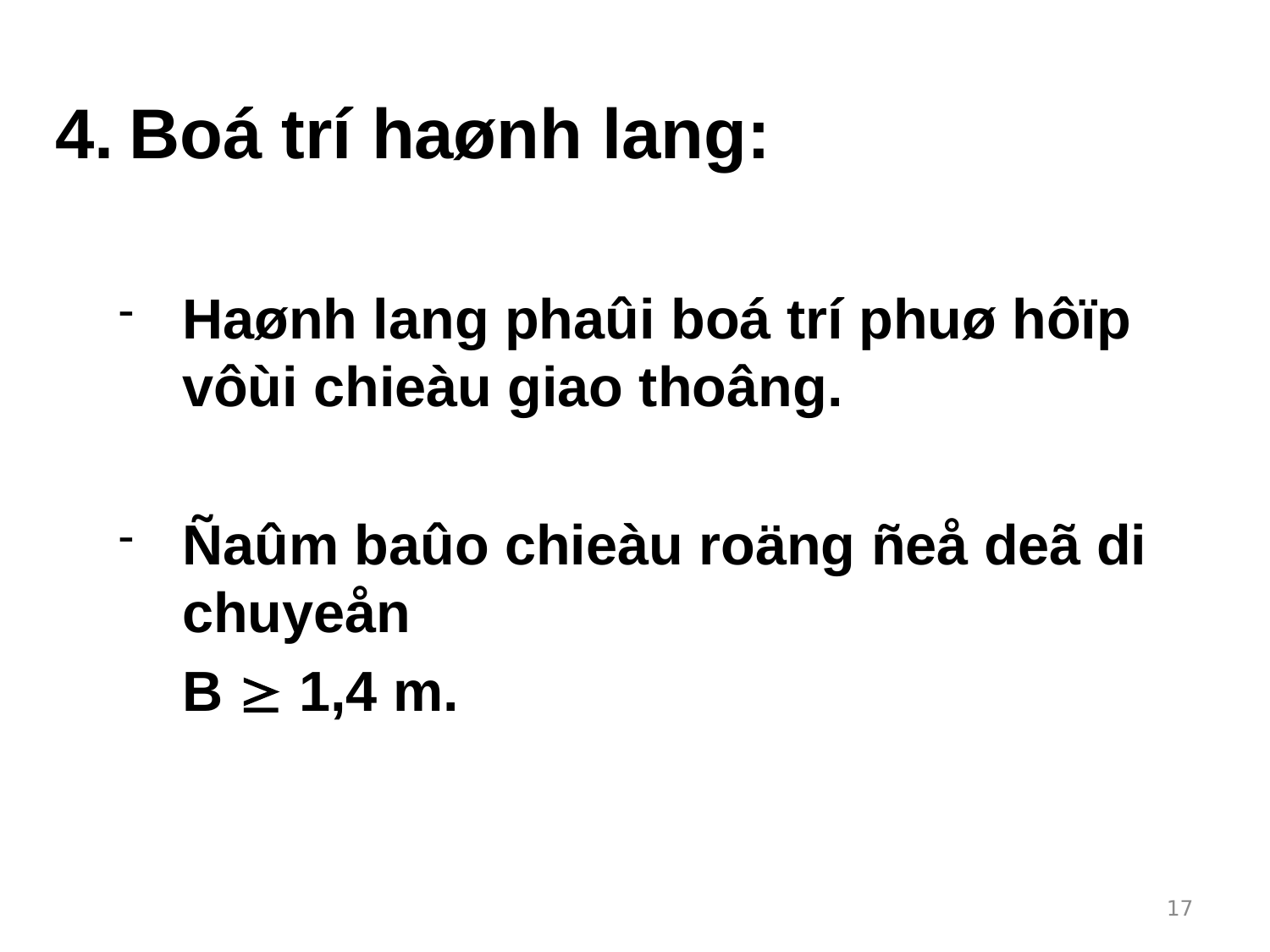

Boá trí haønh lang:

Haønh lang phaûi boá trí phuø hôïp vôùi chieàu giao thoâng.

Ñaûm baûo chieàu roäng ñeå deã di chuyeån
	B ≥ 1,4 m.
17